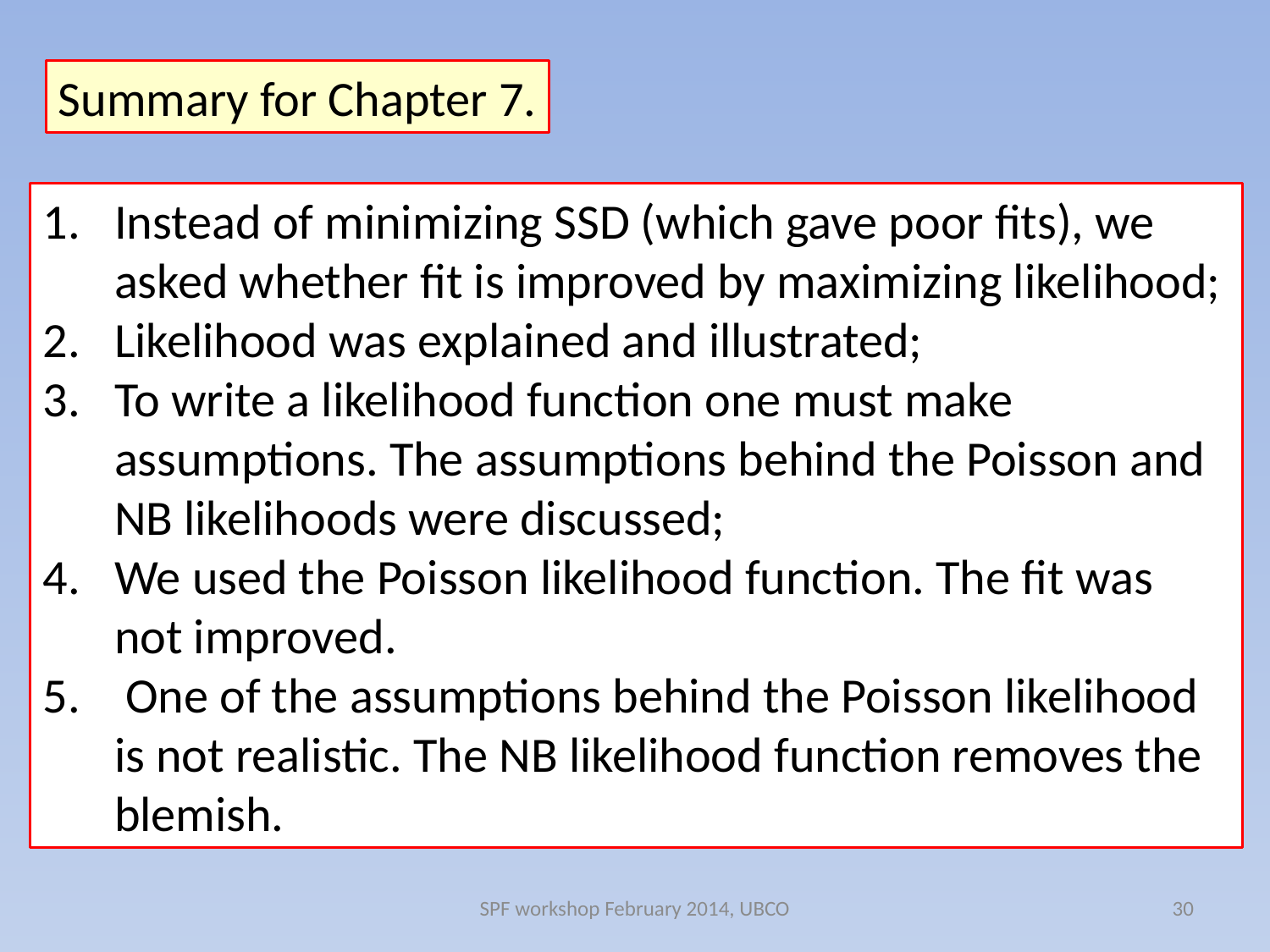

Summary for Chapter 7.
Instead of minimizing SSD (which gave poor fits), we asked whether fit is improved by maximizing likelihood;
Likelihood was explained and illustrated;
To write a likelihood function one must make assumptions. The assumptions behind the Poisson and NB likelihoods were discussed;
We used the Poisson likelihood function. The fit was not improved.
 One of the assumptions behind the Poisson likelihood is not realistic. The NB likelihood function removes the blemish.
SPF workshop February 2014, UBCO
30